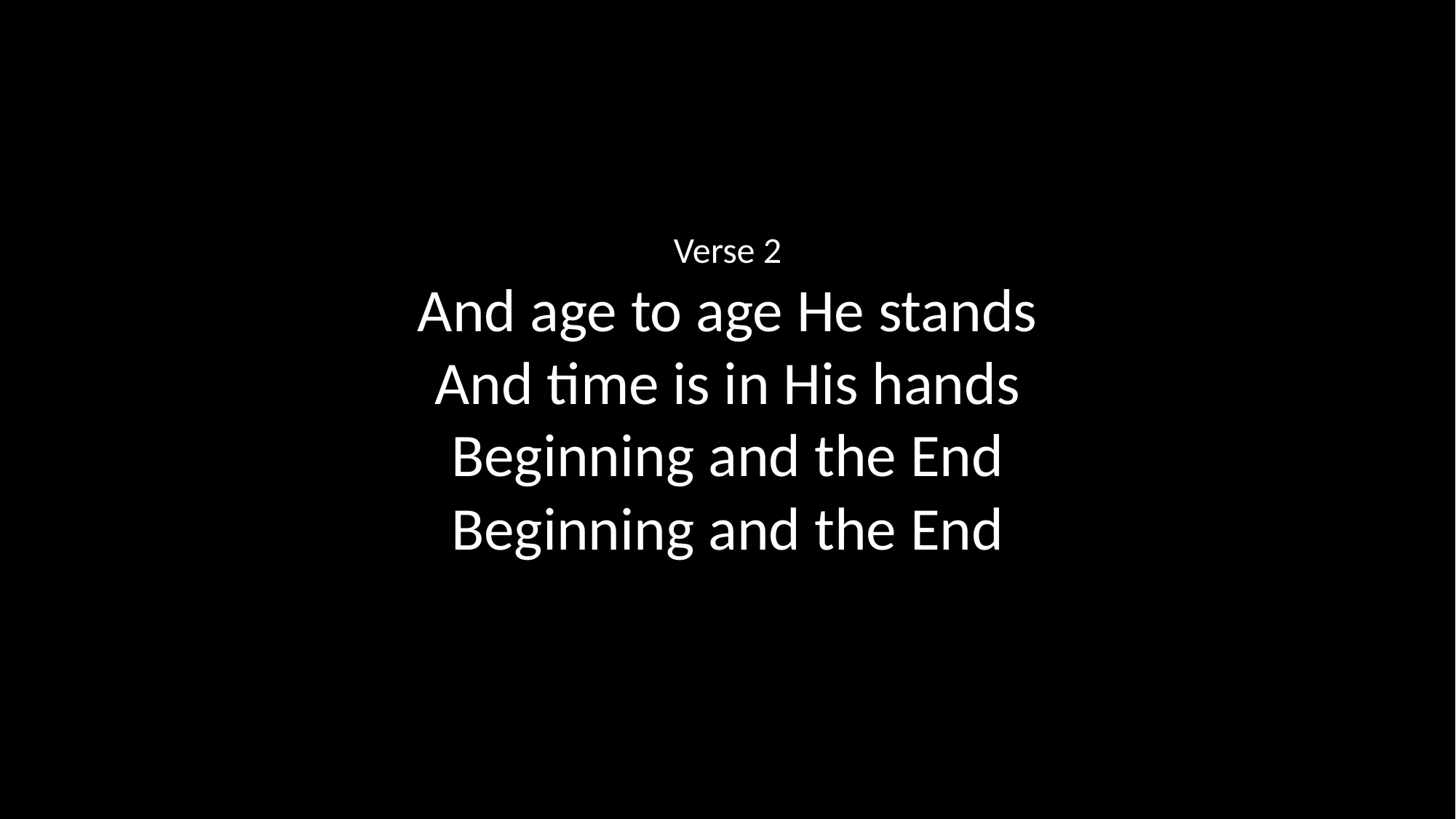

Verse 2
And age to age He stands
And time is in His hands
Beginning and the End
Beginning and the End